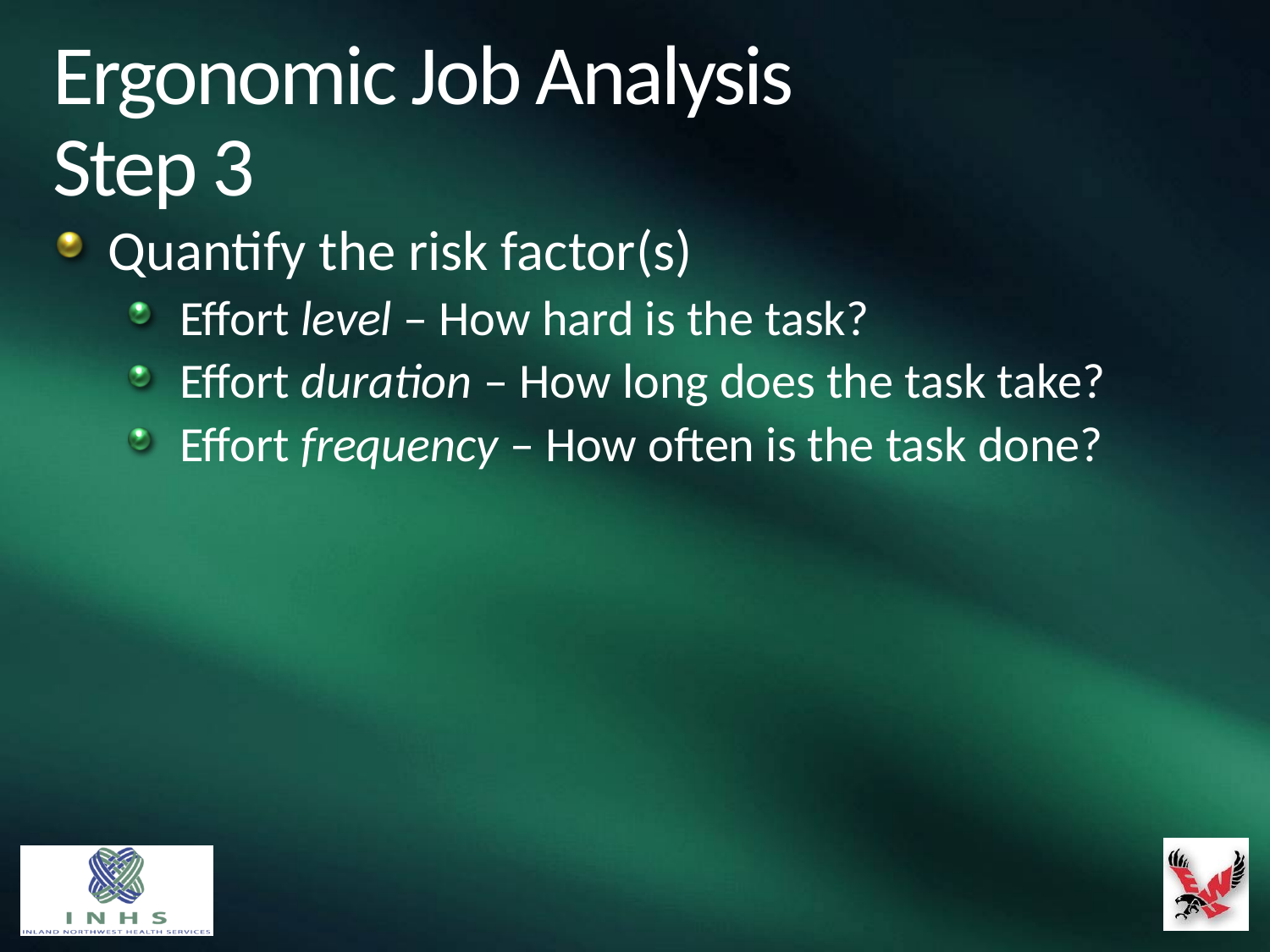

# Ergonomic Job Analysis Step 3
Quantify the risk factor(s)
Effort level – How hard is the task?
Effort duration – How long does the task take?
Effort frequency – How often is the task done?